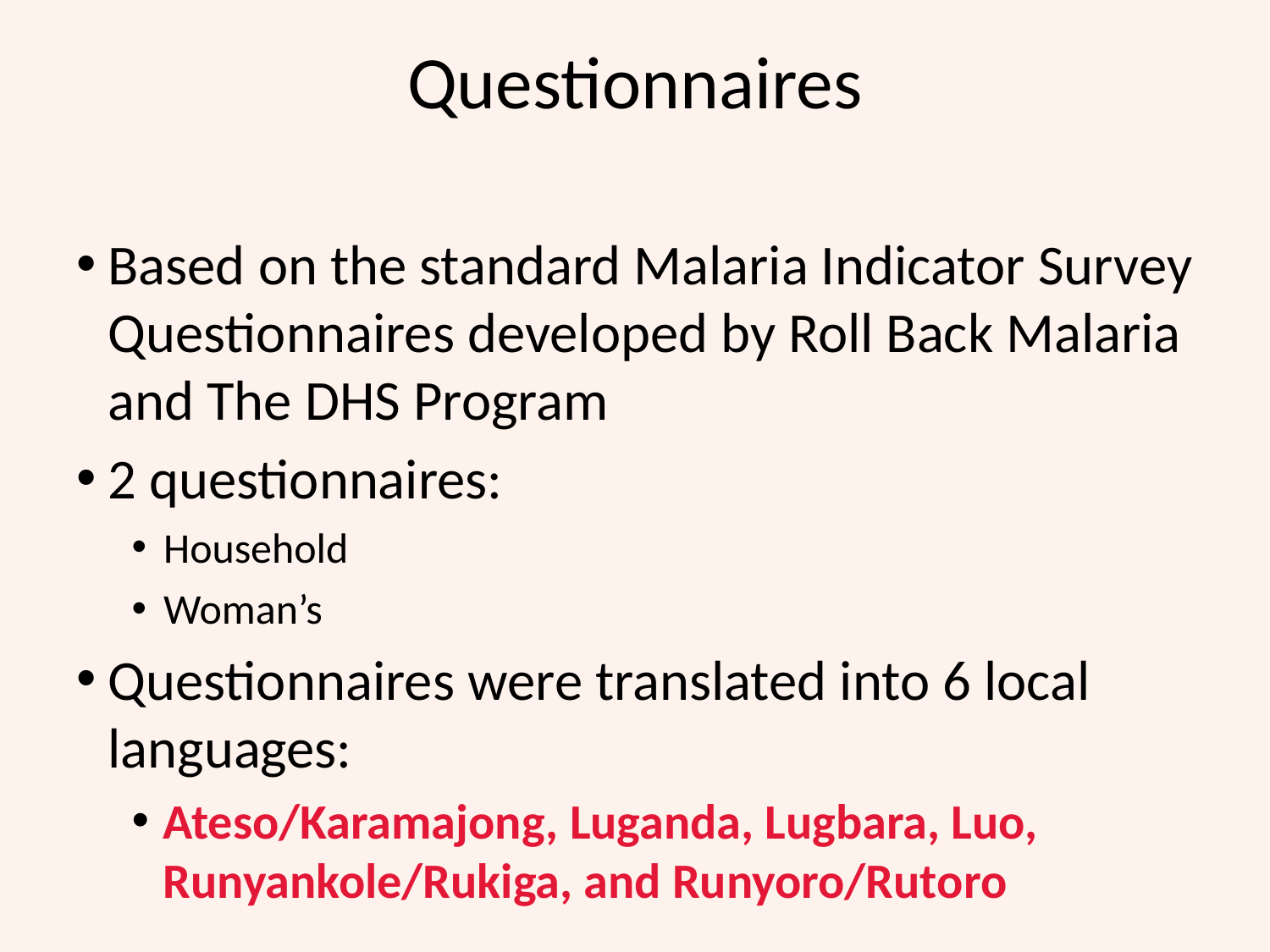

Questionnaires
Based on the standard Malaria Indicator Survey Questionnaires developed by Roll Back Malaria and The DHS Program
2 questionnaires:
Household
Woman’s
Questionnaires were translated into 6 local languages:
Ateso/Karamajong, Luganda, Lugbara, Luo, Runyankole/Rukiga, and Runyoro/Rutoro